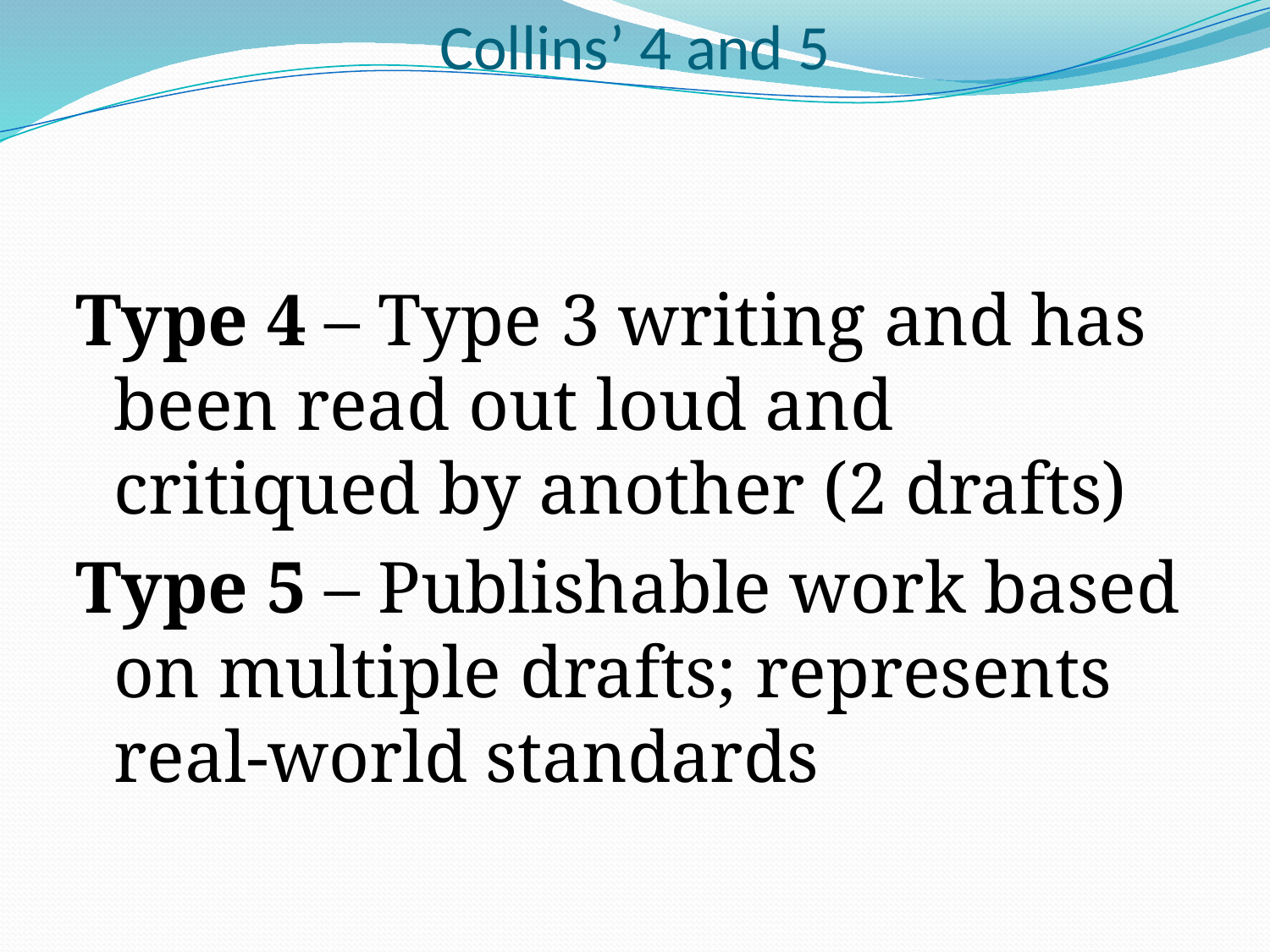

# Collins’ 4 and 5
Type 4 – Type 3 writing and has been read out loud and critiqued by another (2 drafts)
Type 5 – Publishable work based on multiple drafts; represents real-world standards